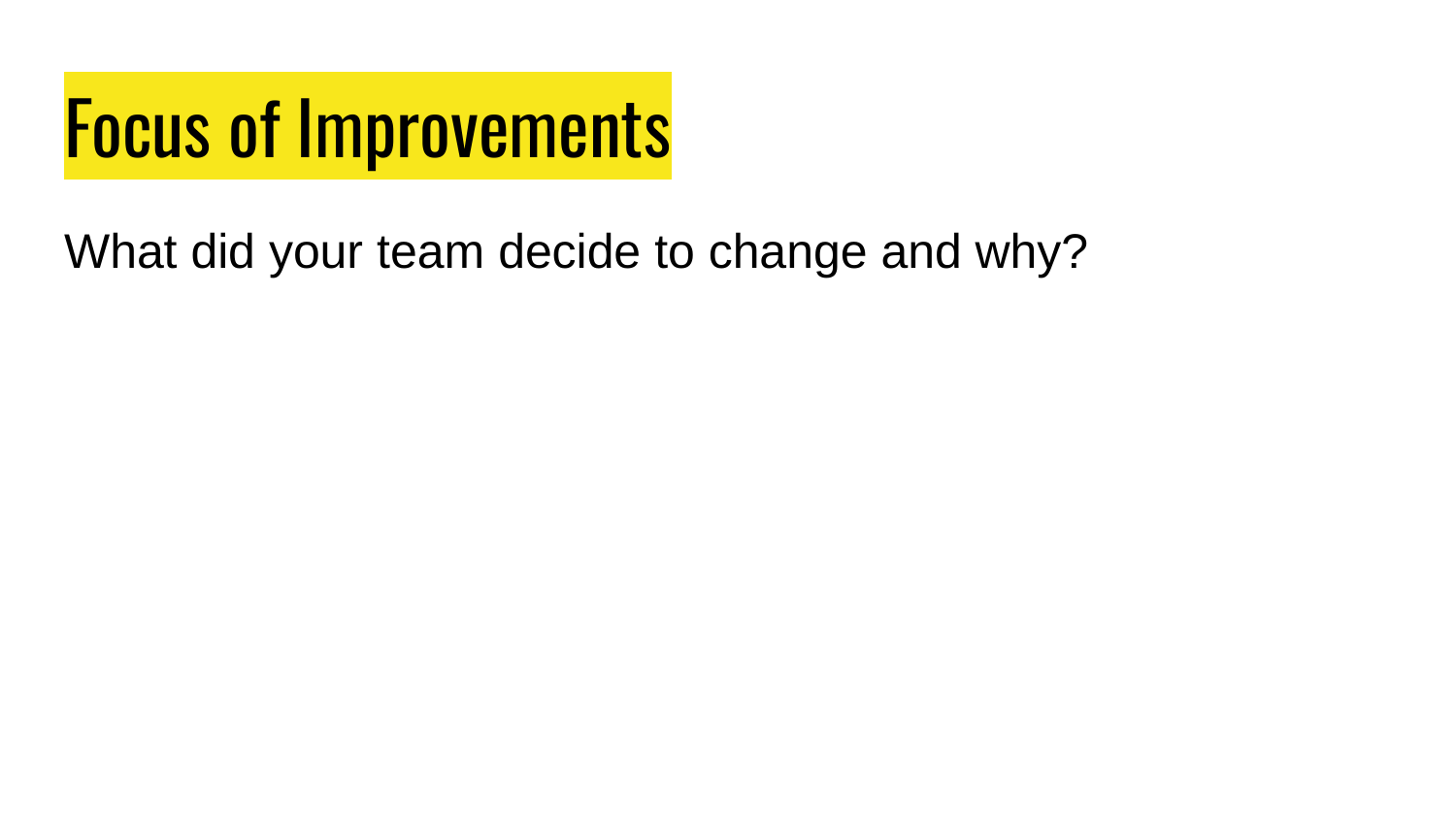

# Focus of Improvements
What did your team decide to change and why?